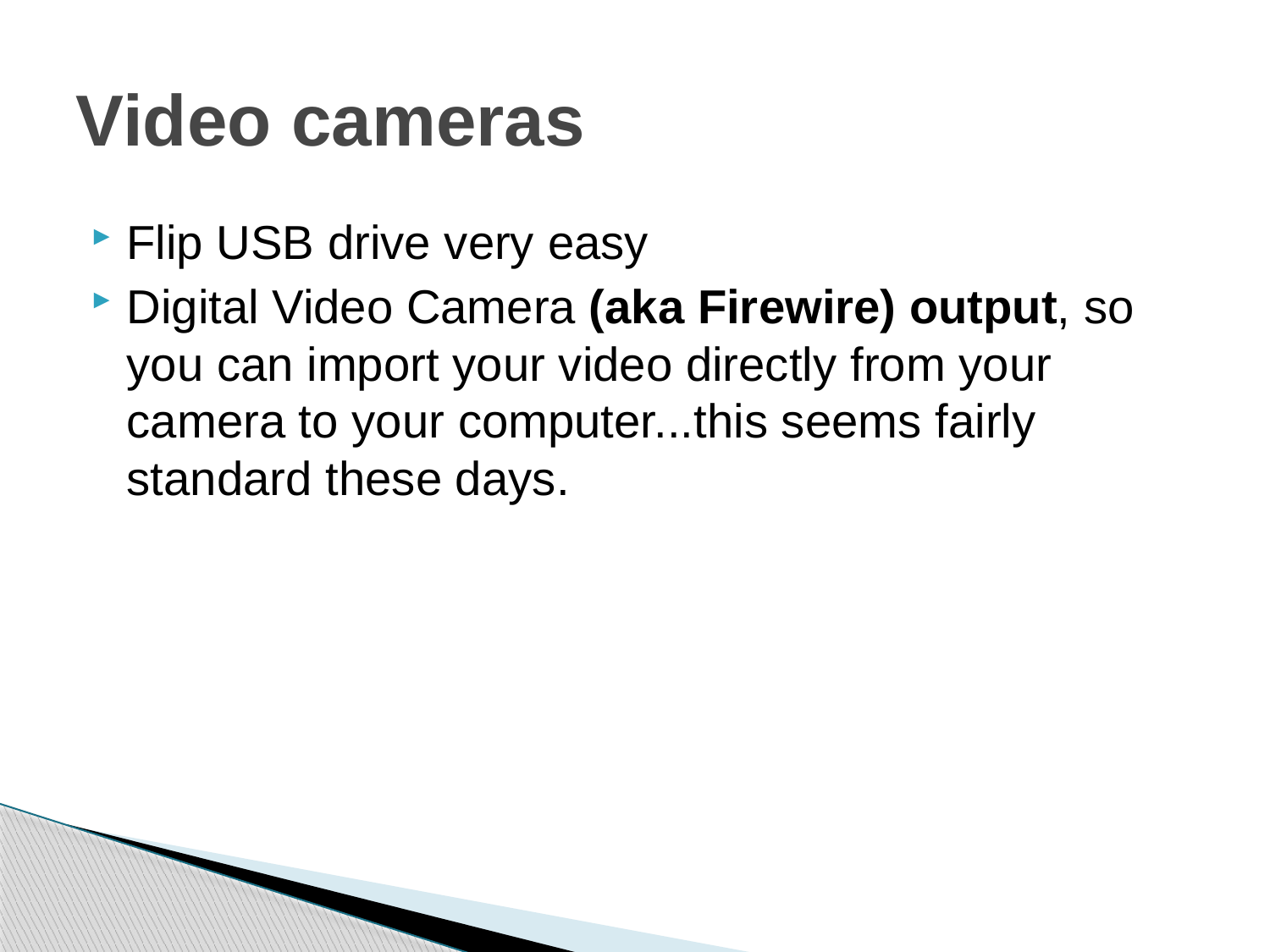

# Video cameras
Flip USB drive very easy
Digital Video Camera (aka Firewire) output, so you can import your video directly from your camera to your computer...this seems fairly standard these days.